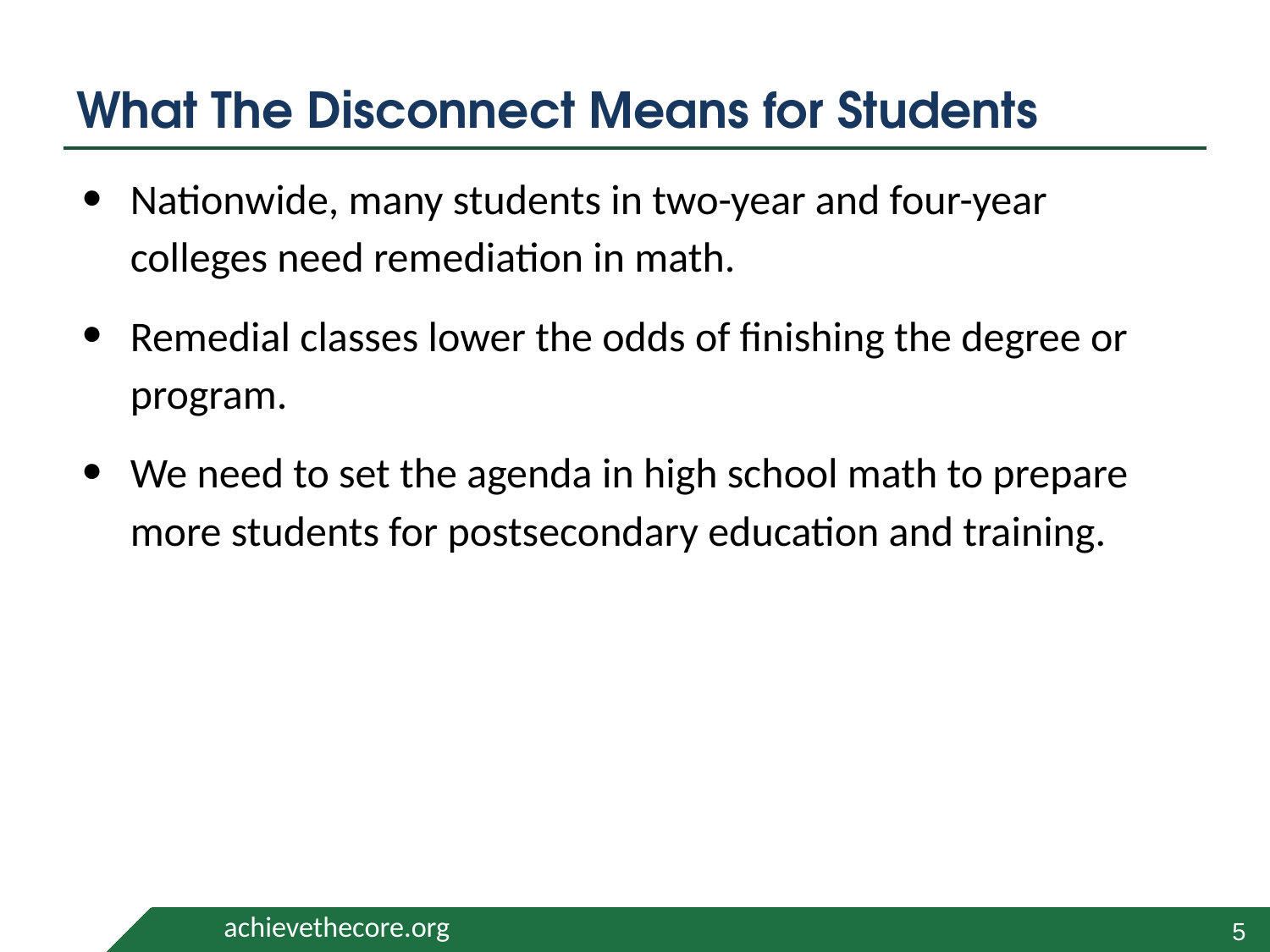

# What The Disconnect Means for Students
Nationwide, many students in two-year and four-year colleges need remediation in math.
Remedial classes lower the odds of finishing the degree or program.
We need to set the agenda in high school math to prepare more students for postsecondary education and training.
5